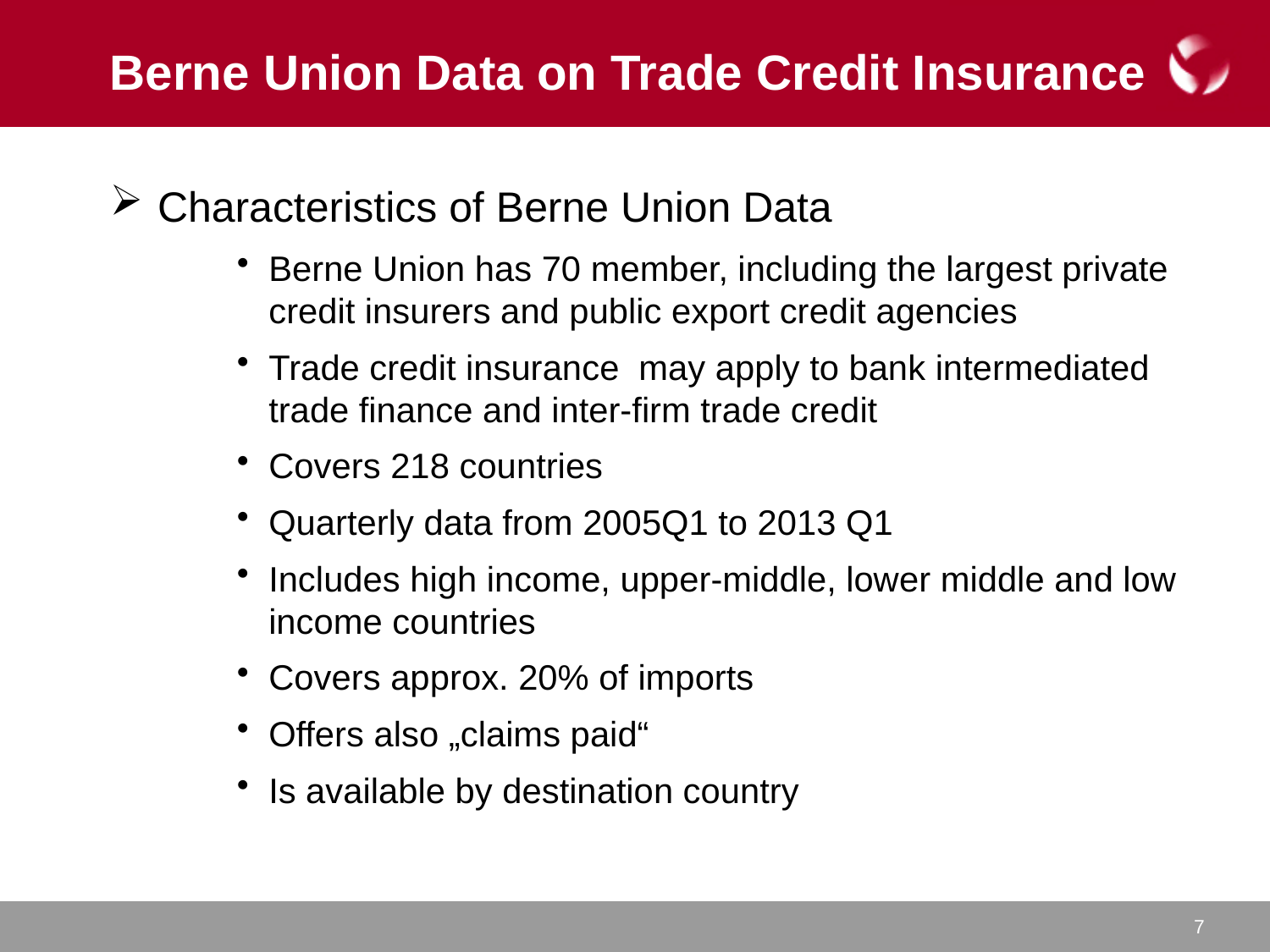

# Berne Union Data on Trade Credit Insurance
Characteristics of Berne Union Data
Berne Union has 70 member, including the largest private credit insurers and public export credit agencies
Trade credit insurance  may apply to bank intermediated trade finance and inter-firm trade credit
Covers 218 countries
Quarterly data from 2005Q1 to 2013 Q1
Includes high income, upper-middle, lower middle and low income countries
Covers approx. 20% of imports
Offers also „claims paid“
Is available by destination country

7